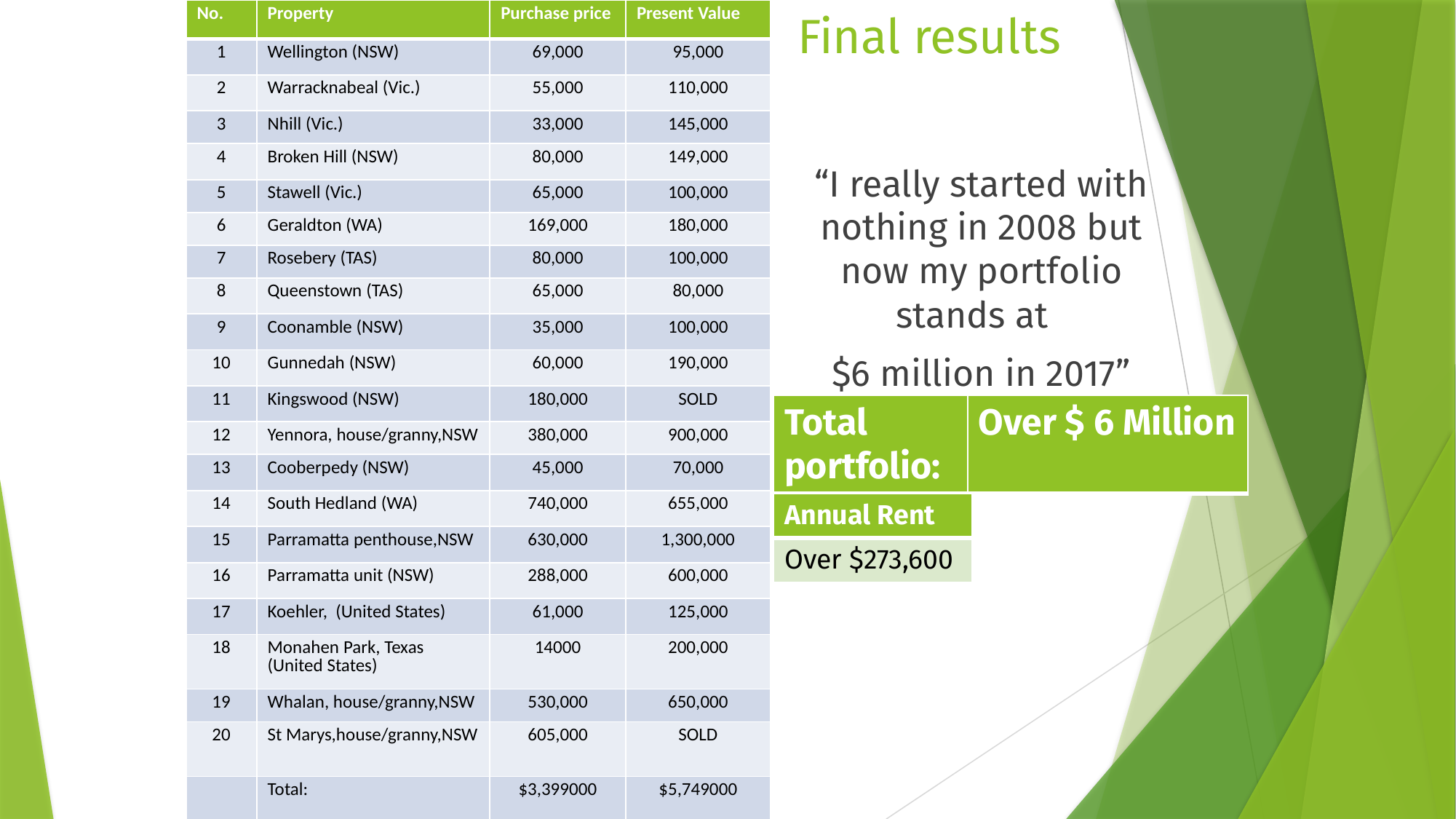

| No. | Property | Purchase price | Present Value |
| --- | --- | --- | --- |
| 1 | Wellington (NSW) | 69,000 | 95,000 |
| 2 | Warracknabeal (Vic.) | 55,000 | 110,000 |
| 3 | Nhill (Vic.) | 33,000 | 145,000 |
| 4 | Broken Hill (NSW) | 80,000 | 149,000 |
| 5 | Stawell (Vic.) | 65,000 | 100,000 |
| 6 | Geraldton (WA) | 169,000 | 180,000 |
| 7 | Rosebery (TAS) | 80,000 | 100,000 |
| 8 | Queenstown (TAS) | 65,000 | 80,000 |
| 9 | Coonamble (NSW) | 35,000 | 100,000 |
| 10 | Gunnedah (NSW) | 60,000 | 190,000 |
| 11 | Kingswood (NSW) | 180,000 | SOLD |
| 12 | Yennora, house/granny,NSW | 380,000 | 900,000 |
| 13 | Cooberpedy (NSW) | 45,000 | 70,000 |
| 14 | South Hedland (WA) | 740,000 | 655,000 |
| 15 | Parramatta penthouse,NSW | 630,000 | 1,300,000 |
| 16 | Parramatta unit (NSW) | 288,000 | 600,000 |
| 17 | Koehler, (United States) | 61,000 | 125,000 |
| 18 | Monahen Park, Texas (United States) | 14000 | 200,000 |
| 19 | Whalan, house/granny,NSW | 530,000 | 650,000 |
| 20 | St Marys,house/granny,NSW | 605,000 | SOLD |
|  | Total: | $3,399000 | $5,749000 |
# Final results
“I really started with nothing in 2008 but now my portfolio stands at
$6 million in 2017”
| Total portfolio: | Over $ 6 Million |
| --- | --- |
| Annual Rent |
| --- |
| Over $273,600 |